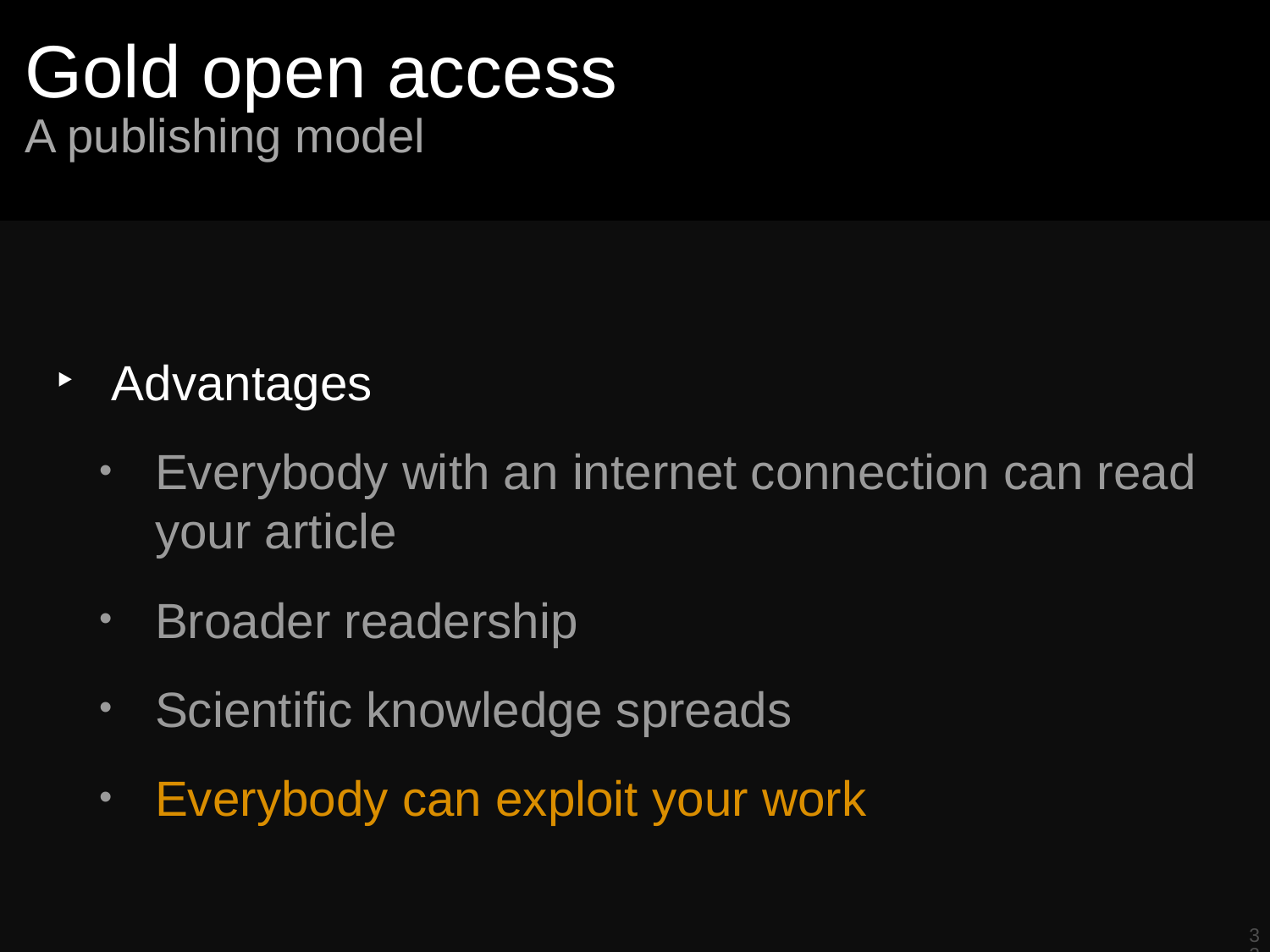

# Gold open access
A publishing model
Advantages
Everybody with an internet connection can read your article
Broader readership
Scientific knowledge spreads
Everybody can exploit your work
32